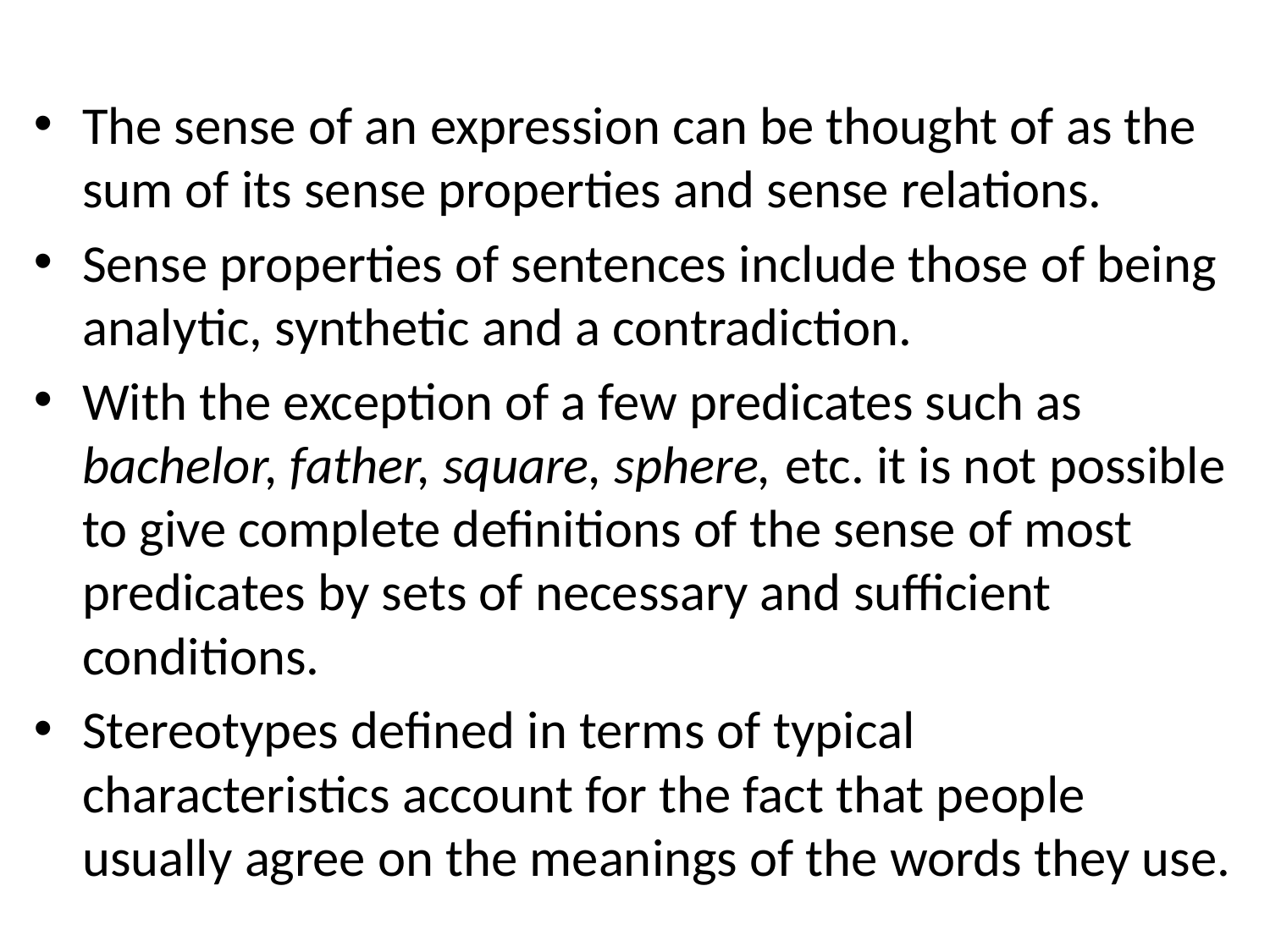

#
The sense of an expression can be thought of as the sum of its sense properties and sense relations.
Sense properties of sentences include those of being analytic, synthetic and a contradiction.
With the exception of a few predicates such as bachelor, father, square, sphere, etc. it is not possible to give complete definitions of the sense of most predicates by sets of necessary and sufficient conditions.
Stereotypes defined in terms of typical characteristics account for the fact that people usually agree on the meanings of the words they use.